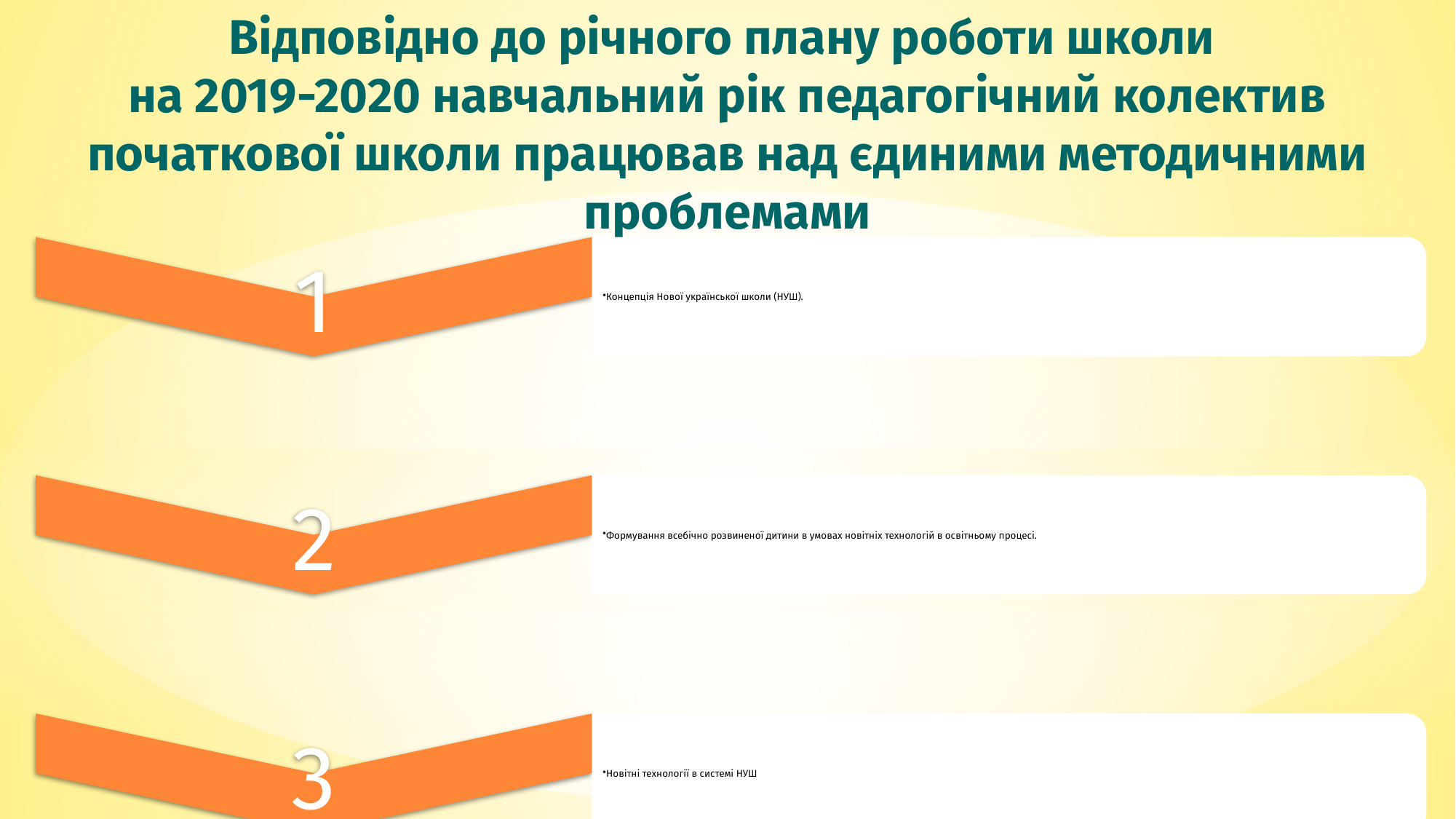

# Відповідно до річного плану роботи школи на 2019-2020 навчальний рік педагогічний колектив початкової школи працював над єдиними методичними проблемами
1
Концепція Нової української школи (НУШ).
2
Формування всебічно розвиненої дитини в умовах новітніх технологій в освітньому процесі.
3
Новітні технології в системі НУШ